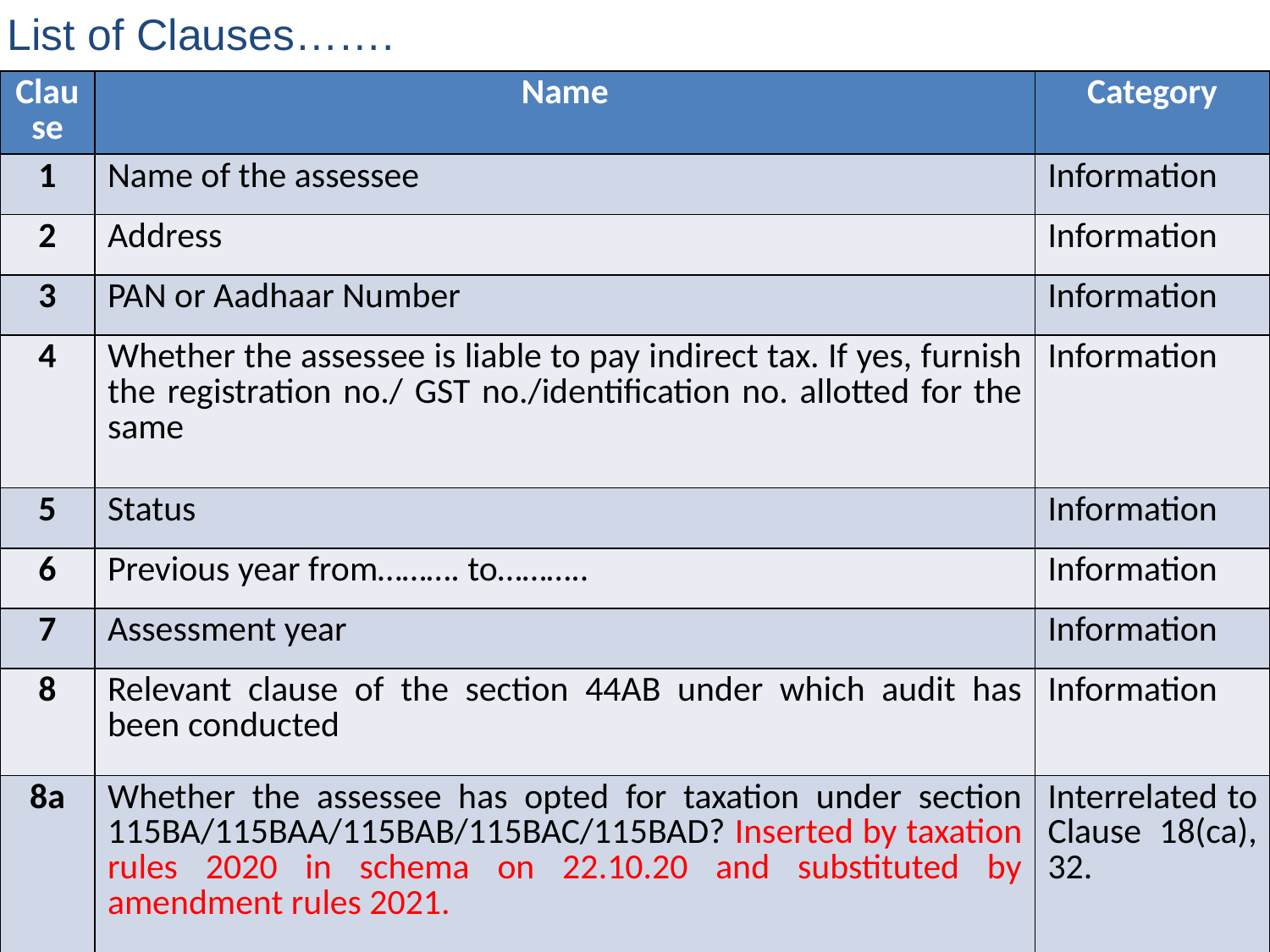

# List of Clauses…….
| Clause | Name | Category |
| --- | --- | --- |
| 1 | Name of the assessee | Information |
| 2 | Address | Information |
| 3 | PAN or Aadhaar Number | Information |
| 4 | Whether the assessee is liable to pay indirect tax. If yes, furnish the registration no./ GST no./identification no. allotted for the same | Information |
| 5 | Status | Information |
| 6 | Previous year from………. to……….. | Information |
| 7 | Assessment year | Information |
| 8 | Relevant clause of the section 44AB under which audit has been conducted | Information |
| 8a | Whether the assessee has opted for taxation under section 115BA/115BAA/115BAB/115BAC/115BAD? Inserted by taxation rules 2020 in schema on 22.10.20 and substituted by amendment rules 2021. | Interrelated to Clause 18(ca), 32. |
36